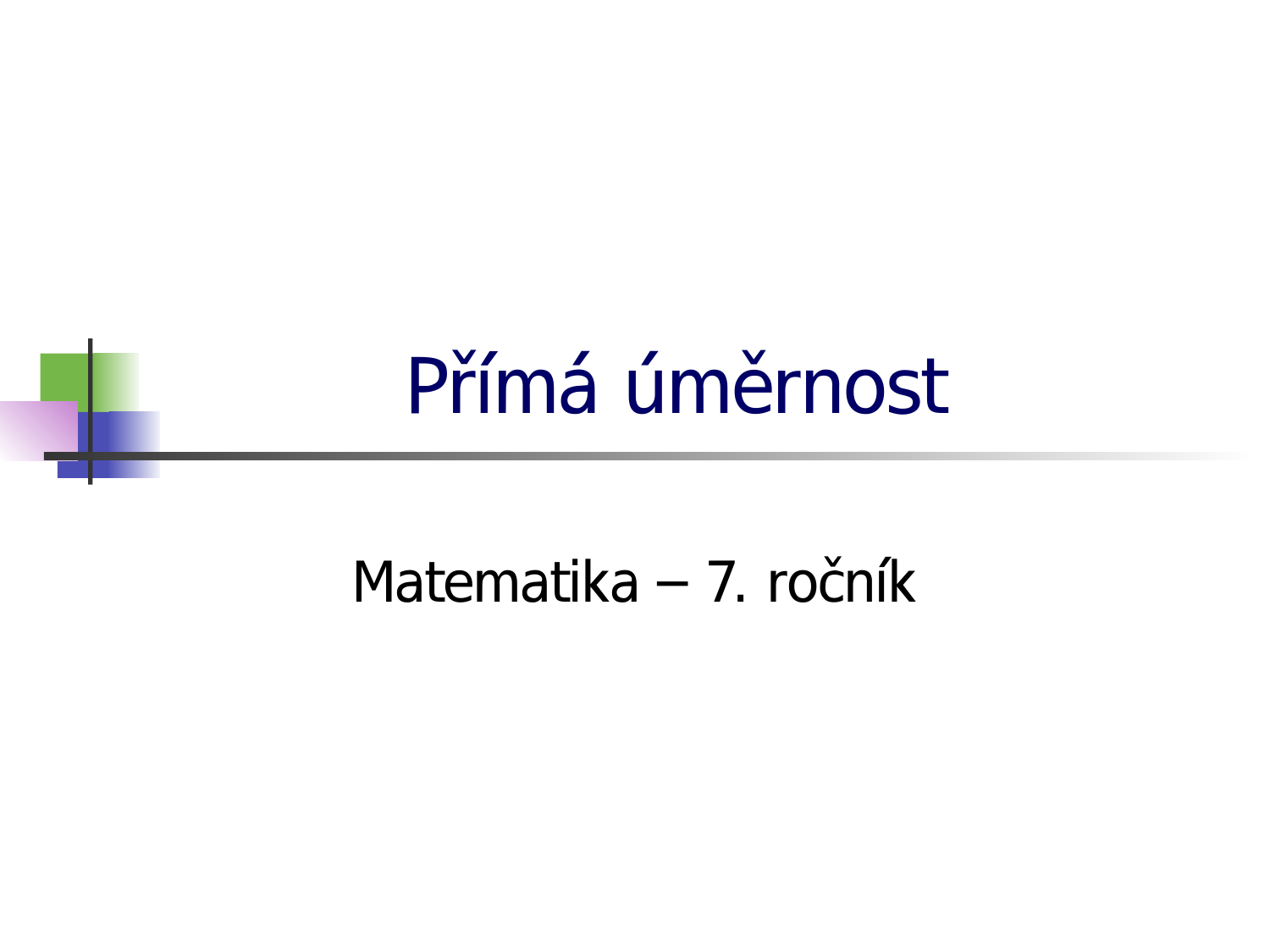

# Přímá úměrnost
Matematika – 7. ročník